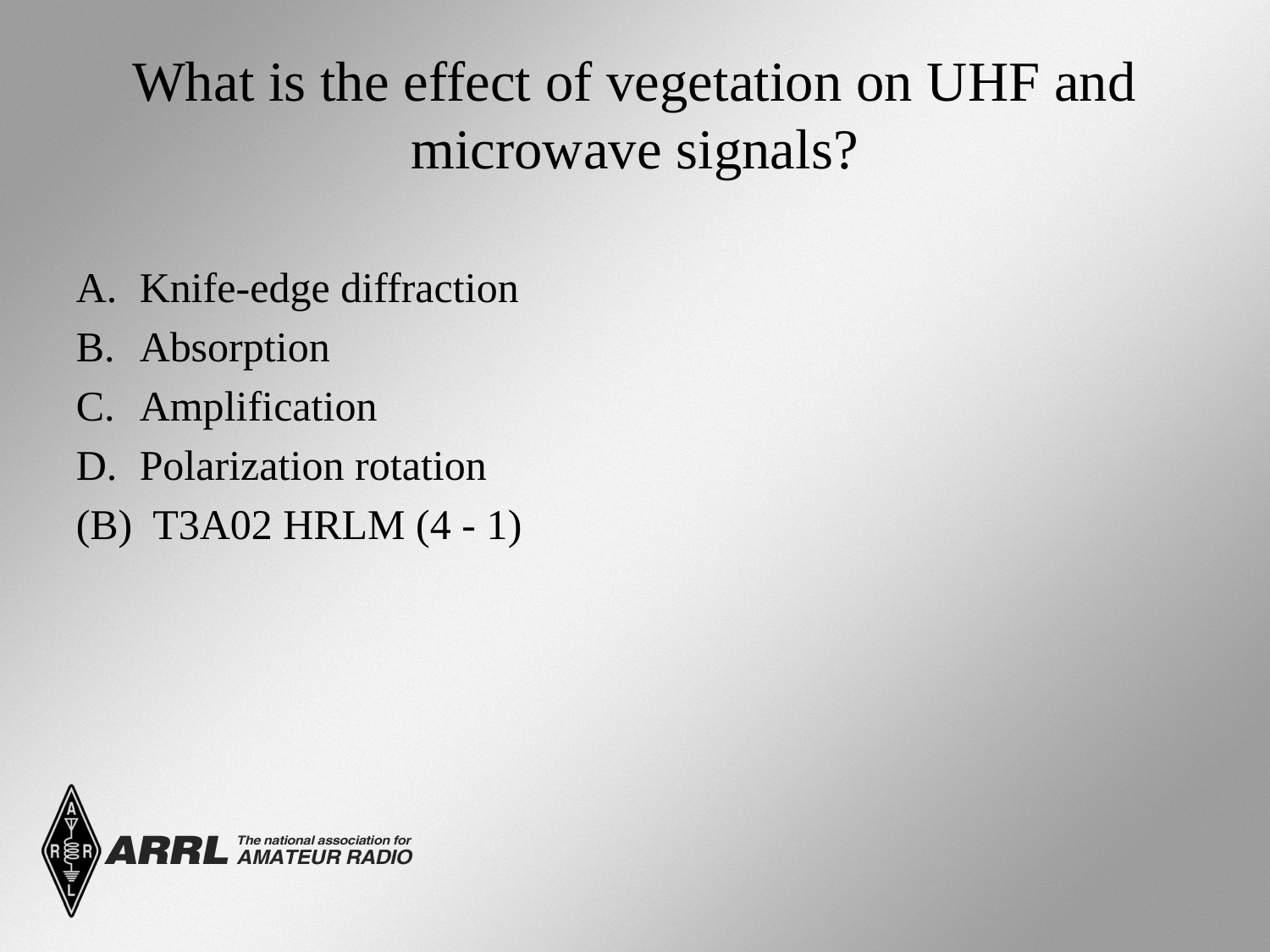

# What is the effect of vegetation on UHF and microwave signals?
Knife-edge diffraction
Absorption
Amplification
Polarization rotation
(B)  T3A02 HRLM (4 - 1)